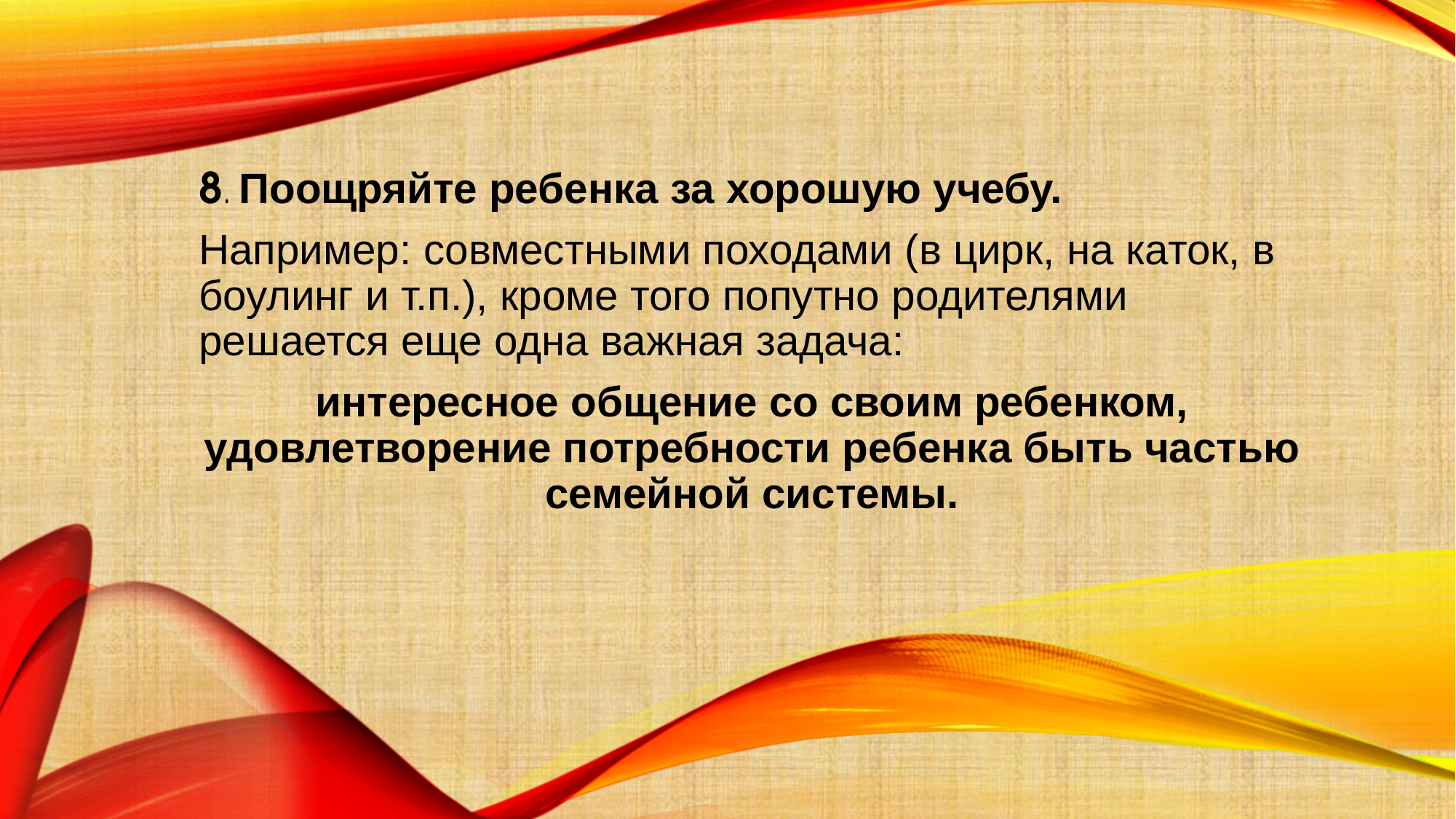

#
8. Поощряйте ребенка за хорошую учебу.
Например: совместными походами (в цирк, на каток, в боулинг и т.п.), кроме того попутно родителями решается еще одна важная задача:
интересное общение со своим ребенком, удовлетворение потребности ребенка быть частью семейной системы.